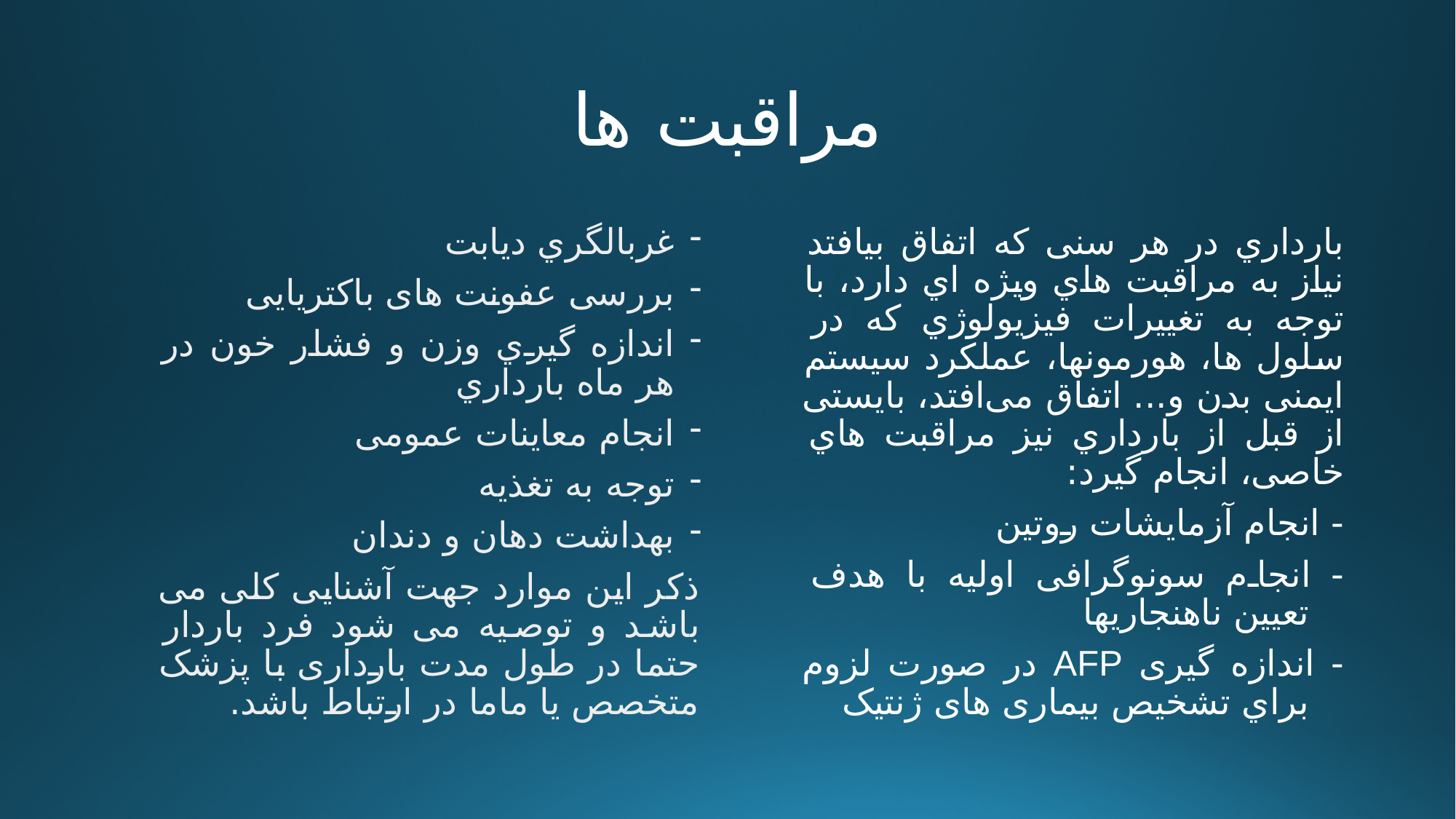

# مراقبت ها
ﻏﺮﺑﺎﻟﮕﺮي دﯾﺎﺑﺖ
ﺑﺮرﺳﯽ ﻋﻔﻮﻧﺖ های ﺑﺎﮐﺘﺮﯾﺎﯾﯽ
اﻧﺪازه ﮔﯿﺮي وزن و ﻓﺸﺎر ﺧﻮن در ﻫﺮ ﻣﺎه ﺑﺎرداري
اﻧﺠﺎم ﻣﻌﺎﯾﻨﺎت ﻋﻤﻮﻣﯽ
ﺗﻮﺟﻪ ﺑﻪ ﺗﻐﺬﯾﻪ
ﺑﻬﺪاﺷﺖ دﻫﺎن و دﻧﺪان
ذکر این موارد جهت آشنایی کلی می باشد و توصیه می شود فرد باردار حتما در طول مدت بارداری با پزشک متخصص یا ماما در ارتباط باشد.
ﺑﺎرداري در ﻫﺮ ﺳﻨﯽ ﮐﻪ اﺗﻔﺎق ﺑﯿﺎﻓﺘﺪ ﻧﯿﺎز ﺑﻪ ﻣﺮاﻗﺒﺖ ﻫﺎي وﯾﮋه اي دارد، ﺑﺎ ﺗﻮﺟﻪ ﺑﻪ ﺗﻐﯿﯿﺮات ﻓﯿﺰﯾﻮﻟﻮژي ﮐﻪ در سلول ها، ﻫﻮرﻣﻮﻧﻬﺎ، ﻋﻤﻠﮑﺮد ﺳﯿﺴﺘﻢ اﯾﻤﻨﯽ ﺑﺪن و... اﺗﻔﺎق ﻣﯽاﻓﺘﺪ، ﺑﺎﯾﺴﺘﯽ از ﻗﺒﻞ از ﺑﺎرداري ﻧﯿﺰ ﻣﺮاﻗﺒﺖ ﻫﺎي ﺧﺎﺻﯽ، اﻧﺠﺎم ﮔﯿﺮد:
- اﻧﺠﺎم آزﻣﺎﯾﺸﺎت روﺗﯿﻦ
- اﻧﺠﺎم ﺳﻮﻧﻮﮔﺮاﻓﯽ اوﻟﯿﻪ ﺑﺎ ﻫﺪف ﺗﻌﯿﯿﻦ ﻧﺎﻫﻨﺠﺎرﯾﻬﺎ
- اندازه گیری AFP در ﺻﻮرت ﻟﺰوم ﺑﺮاي ﺗﺸﺨﯿﺺ ﺑﯿﻤﺎری های ژنتیک